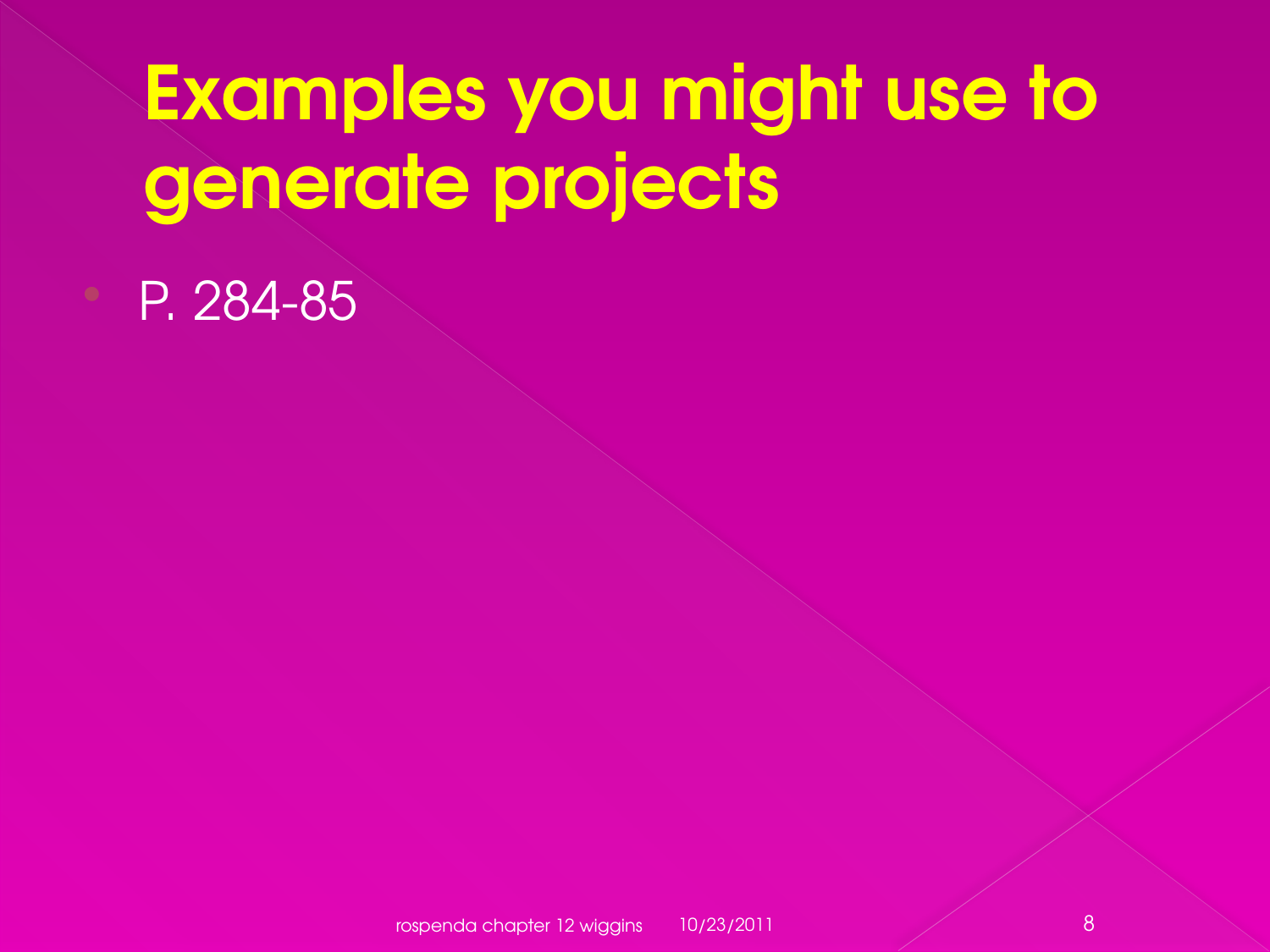

# Examples you might use to generate projects
P. 284-85
10/23/2011
rospenda chapter 12 wiggins
8